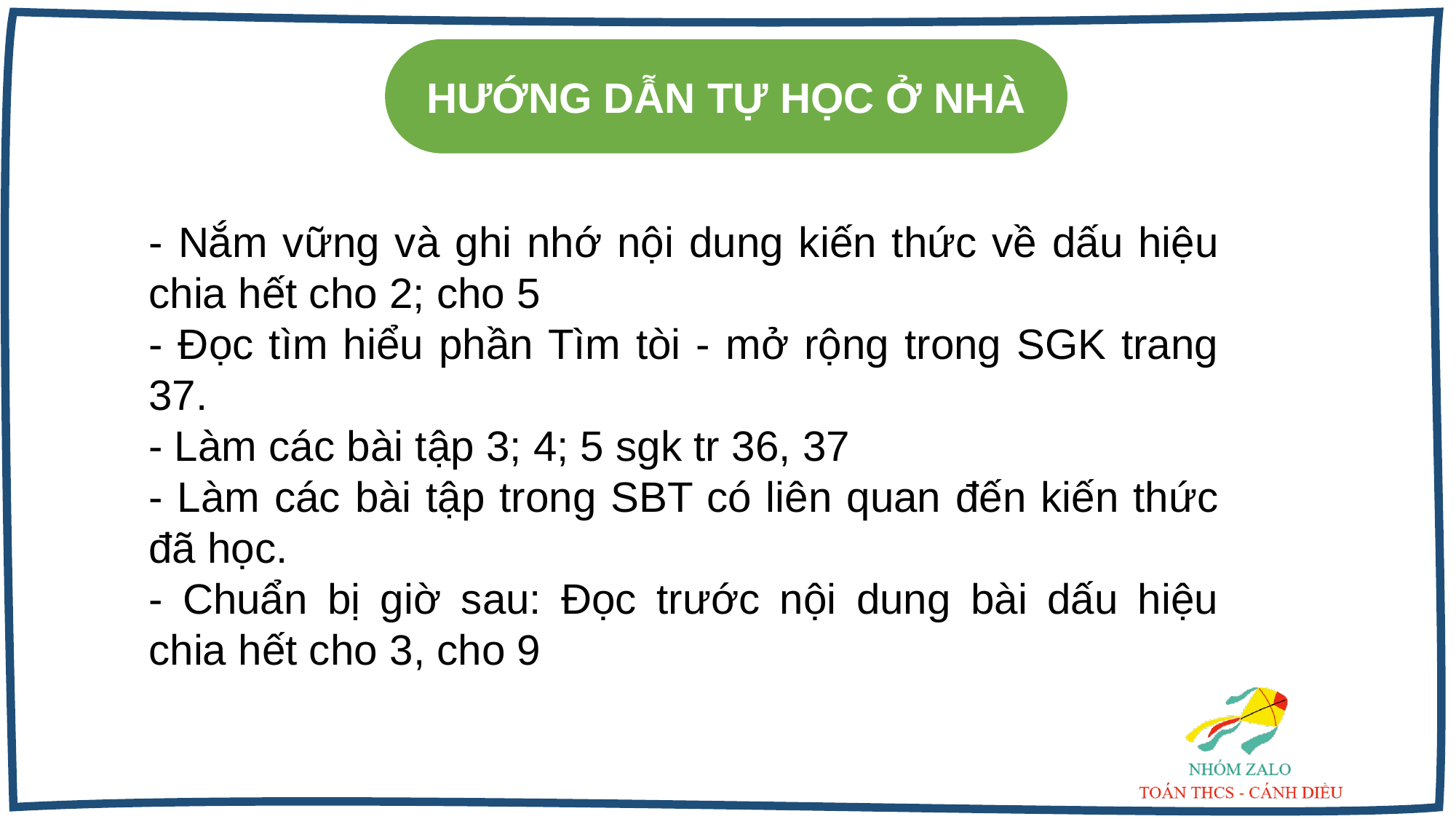

HƯỚNG DẪN TỰ HỌC Ở NHÀ
- Nắm vững và ghi nhớ nội dung kiến thức về dấu hiệu chia hết cho 2; cho 5
- Đọc tìm hiểu phần Tìm tòi - mở rộng trong SGK trang 37.
- Làm các bài tập 3; 4; 5 sgk tr 36, 37
- Làm các bài tập trong SBT có liên quan đến kiến thức đã học.
- Chuẩn bị giờ sau: Đọc trước nội dung bài dấu hiệu chia hết cho 3, cho 9